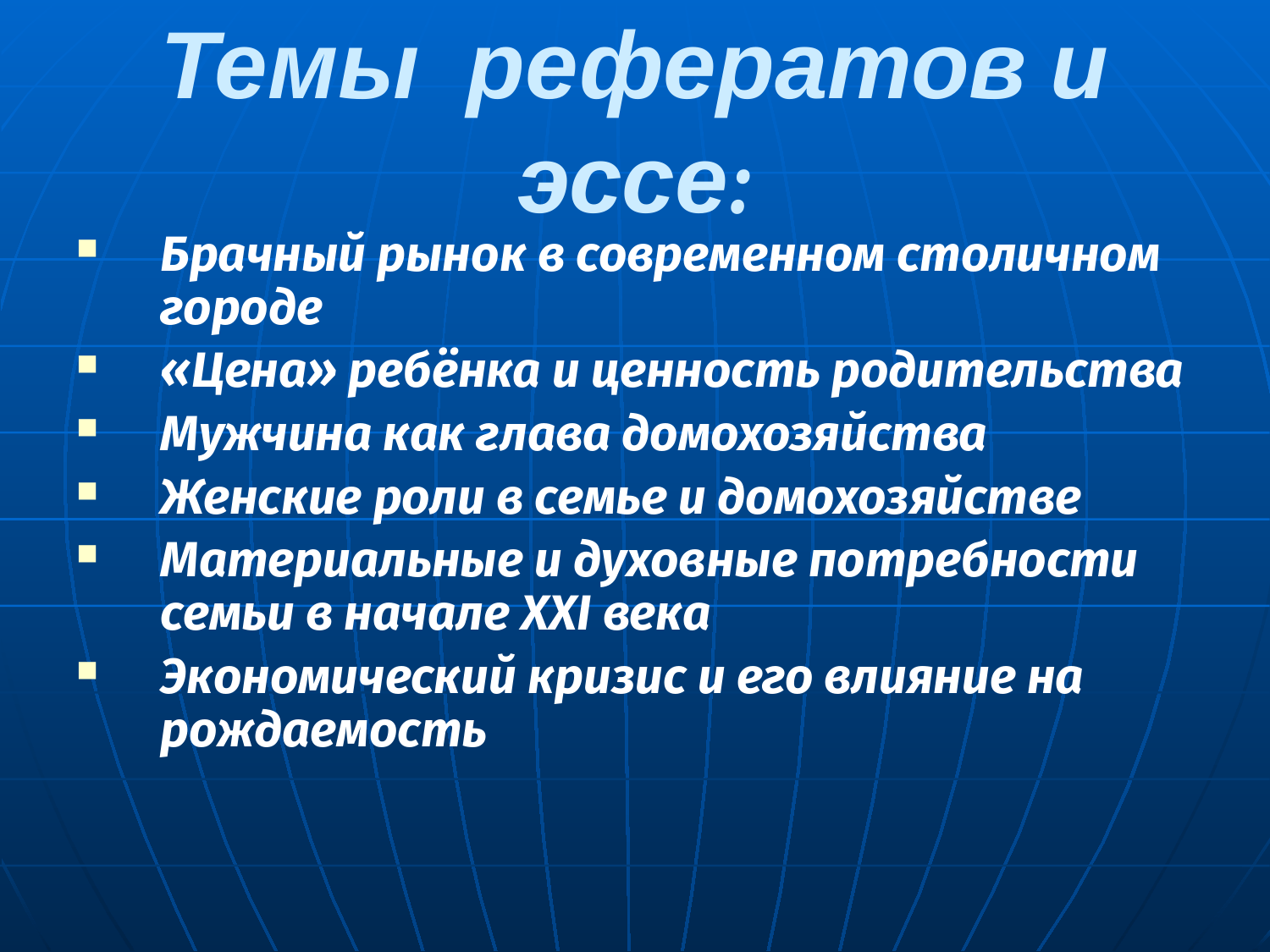

# Темы  рефератов и эссе:
Брачный рынок в современном столичном городе
«Цена» ребёнка и ценность родительства
Мужчина как глава домохозяйства
Женские роли в семье и домохозяйстве
Материальные и духовные потребности семьи в начале ХХI века
Экономический кризис и его влияние на рождаемость